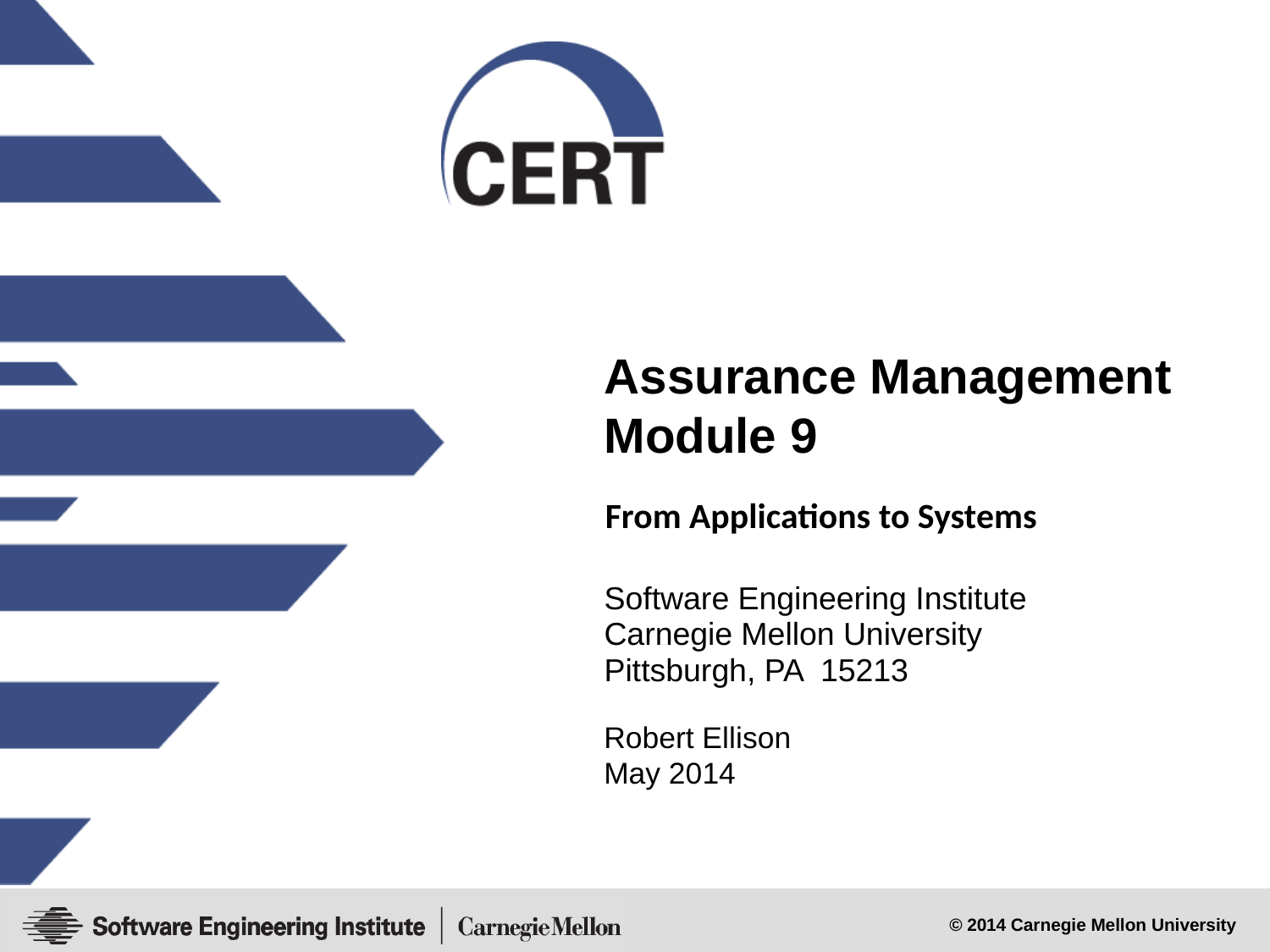

Assurance Management
Module 9
From Applications to Systems
Robert Ellison
May 2014